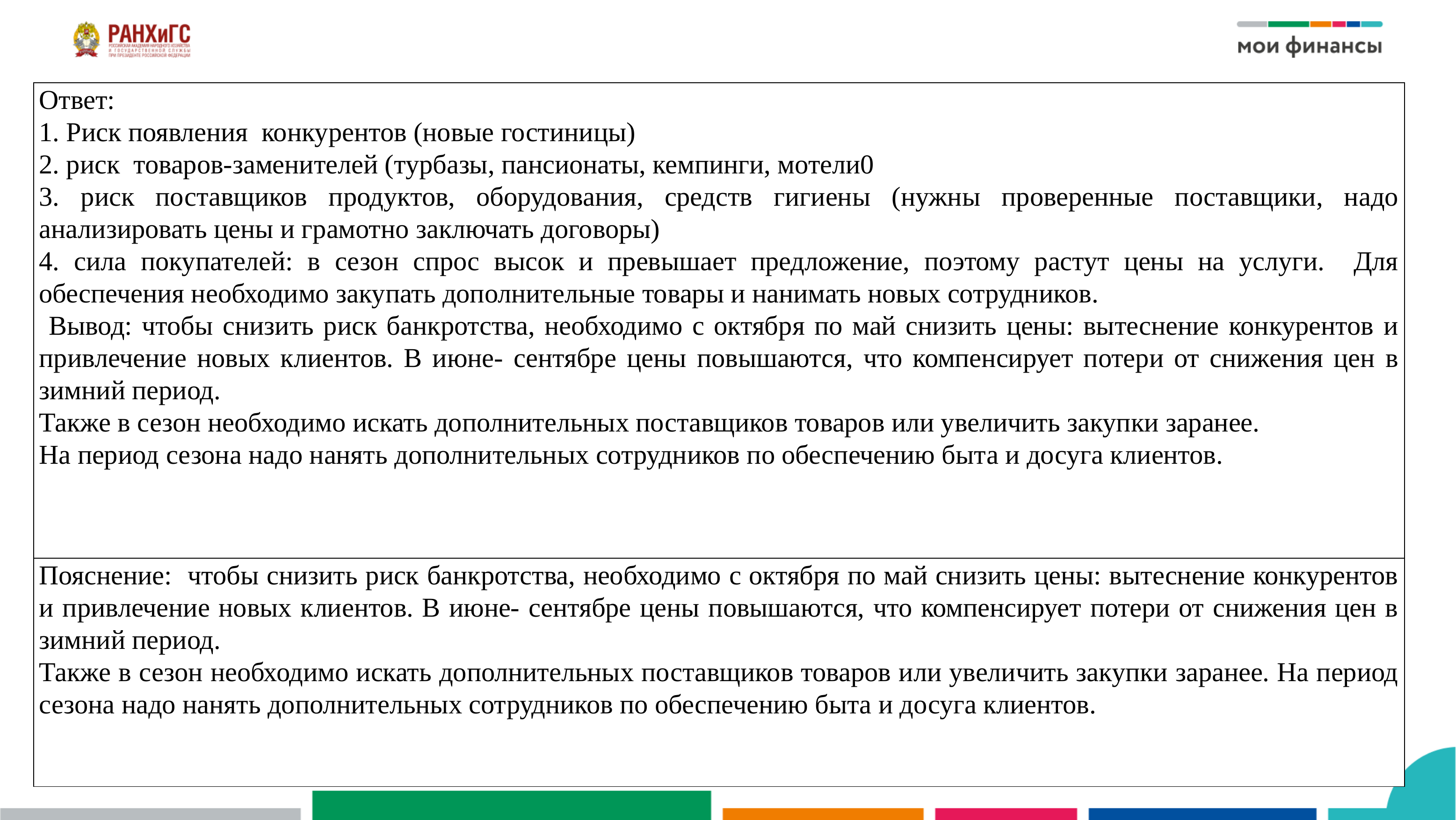

| Ответ: 1. Риск появления конкурентов (новые гостиницы) 2. риск товаров-заменителей (турбазы, пансионаты, кемпинги, мотели0 3. риск поставщиков продуктов, оборудования, средств гигиены (нужны проверенные поставщики, надо анализировать цены и грамотно заключать договоры) 4. сила покупателей: в сезон спрос высок и превышает предложение, поэтому растут цены на услуги. Для обеспечения необходимо закупать дополнительные товары и нанимать новых сотрудников. Вывод: чтобы снизить риск банкротства, необходимо с октября по май снизить цены: вытеснение конкурентов и привлечение новых клиентов. В июне- сентябре цены повышаются, что компенсирует потери от снижения цен в зимний период. Также в сезон необходимо искать дополнительных поставщиков товаров или увеличить закупки заранее. На период сезона надо нанять дополнительных сотрудников по обеспечению быта и досуга клиентов. |
| --- |
| Пояснение: чтобы снизить риск банкротства, необходимо с октября по май снизить цены: вытеснение конкурентов и привлечение новых клиентов. В июне- сентябре цены повышаются, что компенсирует потери от снижения цен в зимний период. Также в сезон необходимо искать дополнительных поставщиков товаров или увеличить закупки заранее. На период сезона надо нанять дополнительных сотрудников по обеспечению быта и досуга клиентов. |